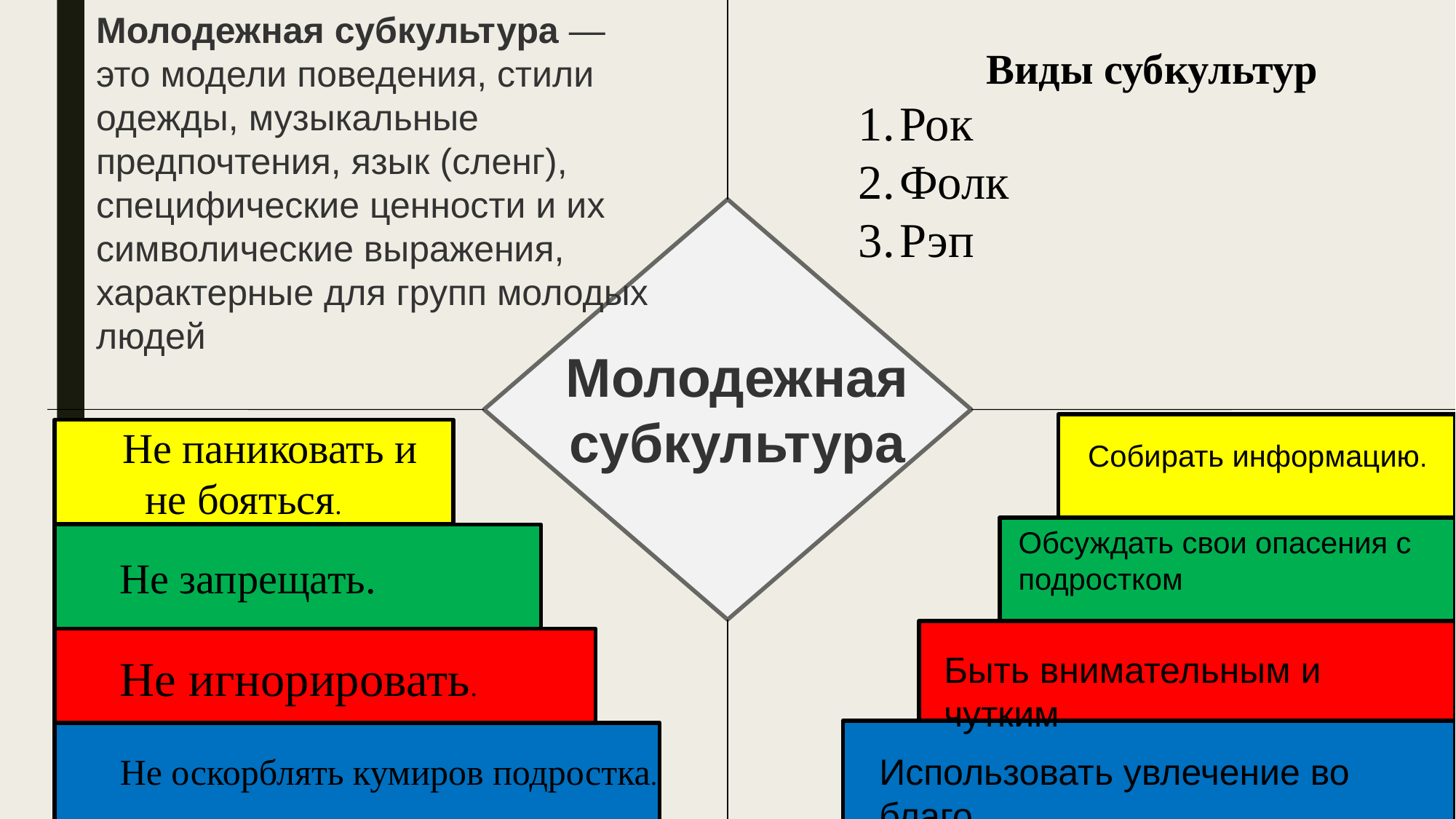

Молодежная субкультура — это модели поведения, стили одежды, музыкальные предпочтения, язык (сленг), специфические ценности и их символические выражения, характерные для групп молодых людей
Виды субкультур
Рок
Фолк
Рэп

Молодежная субкультура

     Не паниковать и не бояться.

Собирать информацию.

Обсуждать свои опасения с подростком
Не запрещать.
Быть внимательным и чутким
Не игнорировать.
Не оскорблять кумиров подростка.
Использовать увлечение во благо